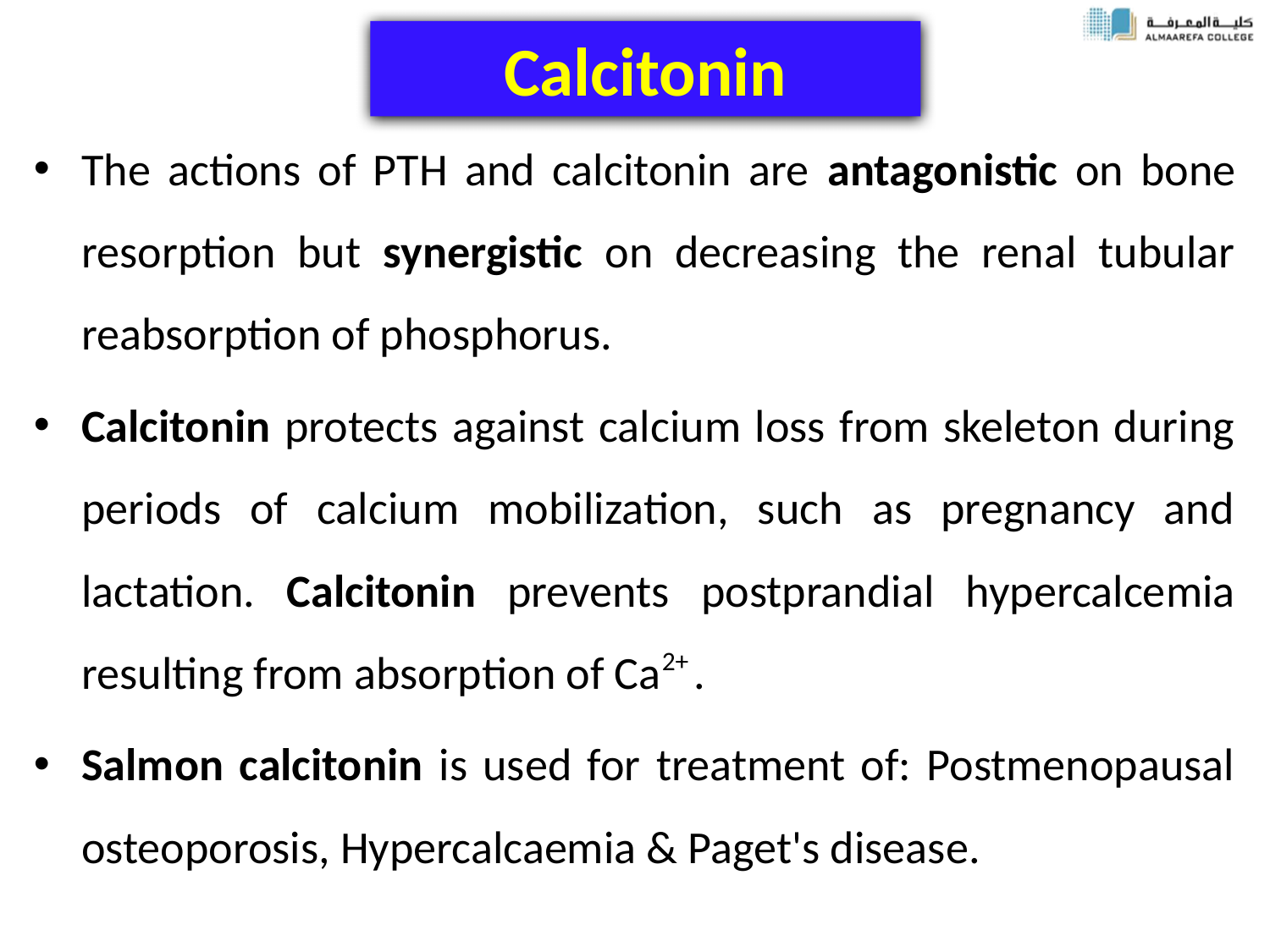

Calcitonin
The actions of PTH and calcitonin are antagonistic on bone resorption but synergistic on decreasing the renal tubular reabsorption of phosphorus.
Calcitonin protects against calcium loss from skeleton during periods of calcium mobilization, such as pregnancy and lactation. Calcitonin prevents postprandial hypercalcemia resulting from absorption of Ca2+ .
Salmon calcitonin is used for treatment of: Postmenopausal osteoporosis, Hypercalcaemia & Paget's disease.